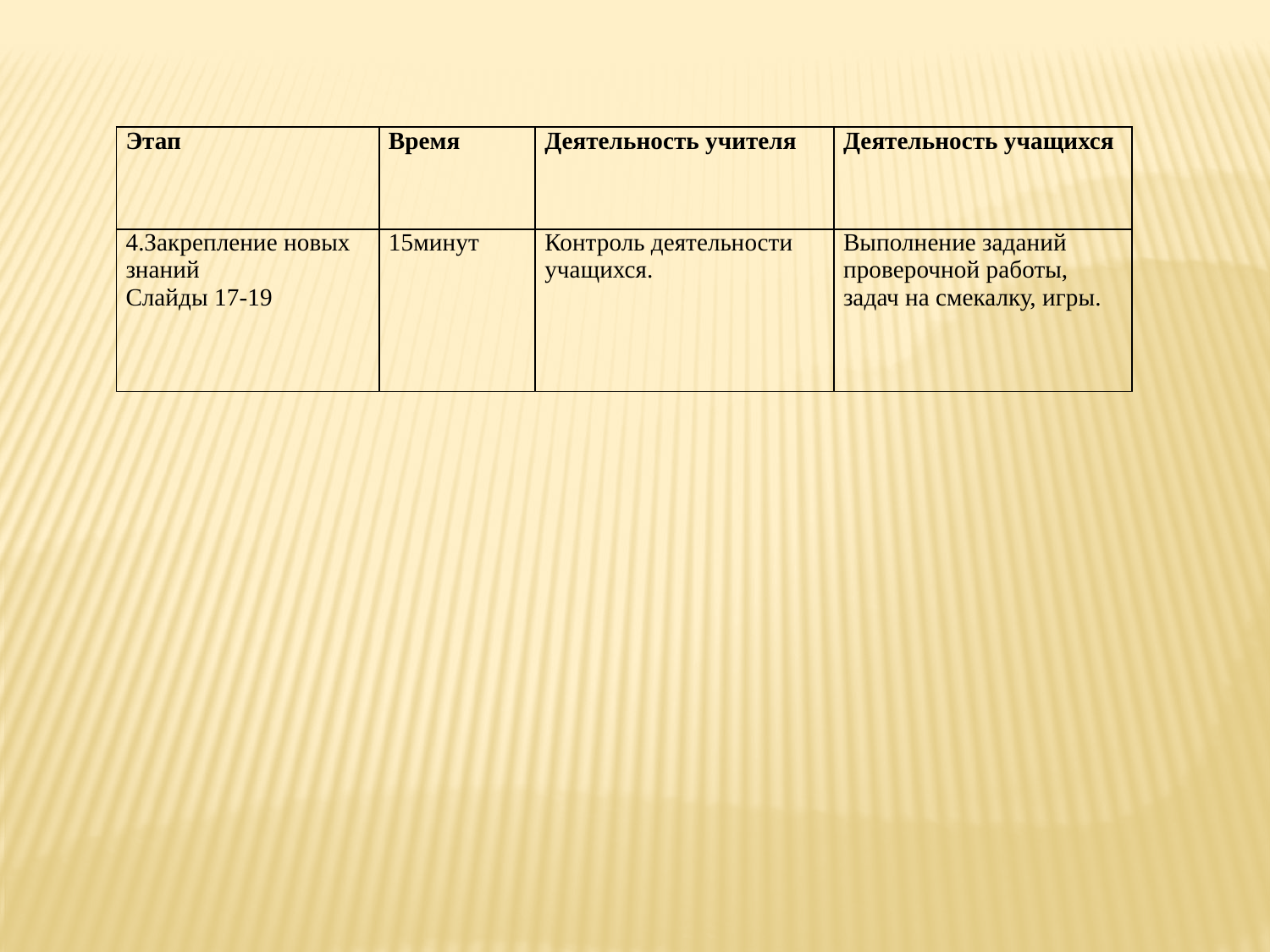

| Этап | Время | Деятельность учителя | Деятельность учащихся |
| --- | --- | --- | --- |
| 4.Закрепление новых знаний Слайды 17-19 | 15минут | Контроль деятельности учащихся. | Выполнение заданий проверочной работы, задач на смекалку, игры. |